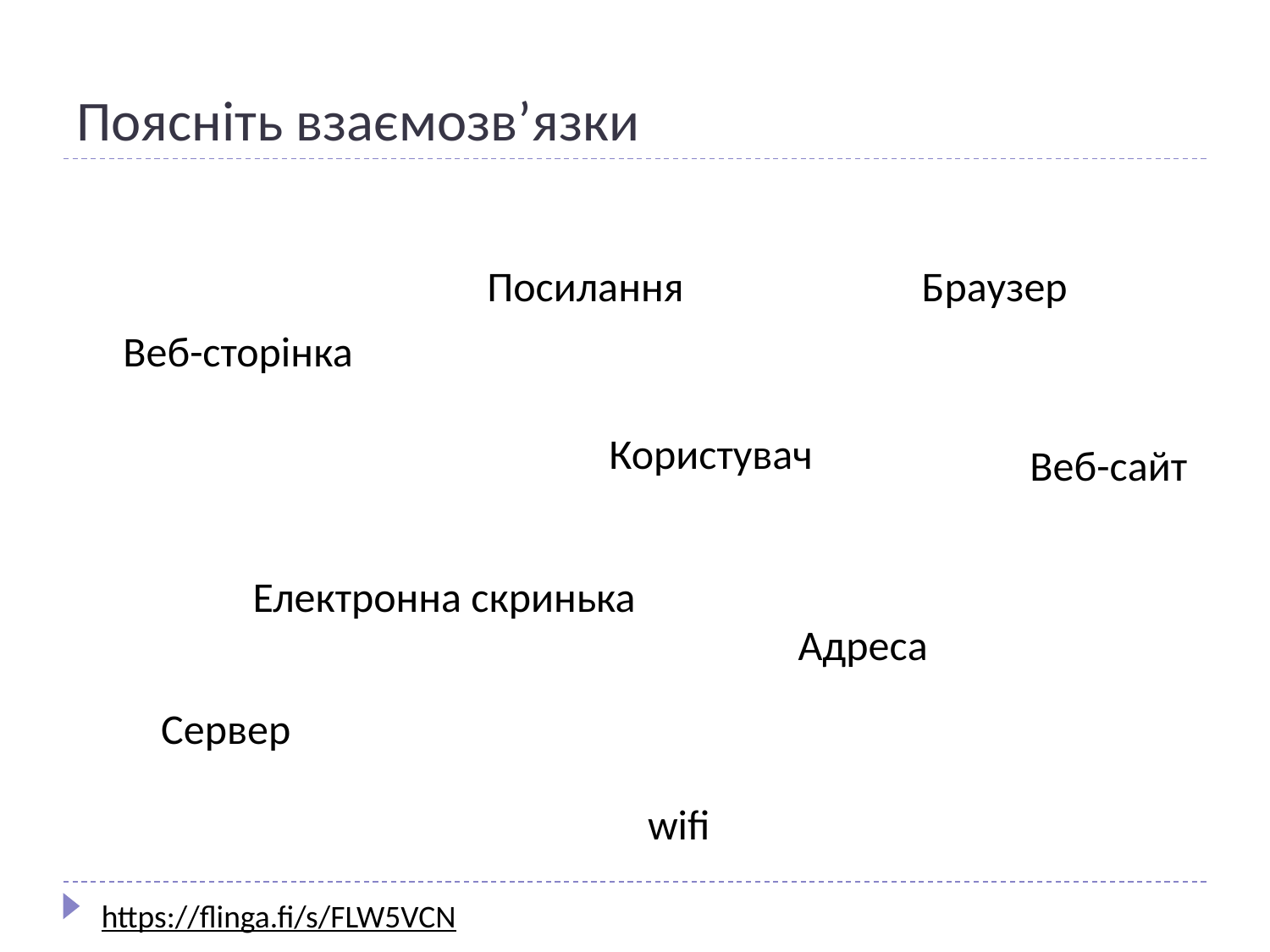

# Поясніть взаємозв’язки
Посилання
Браузер
Веб-сторінка
Користувач
Веб-сайт
Електронна скринька
Адреса
Сервер
wifi
https://flinga.fi/s/FLW5VCN